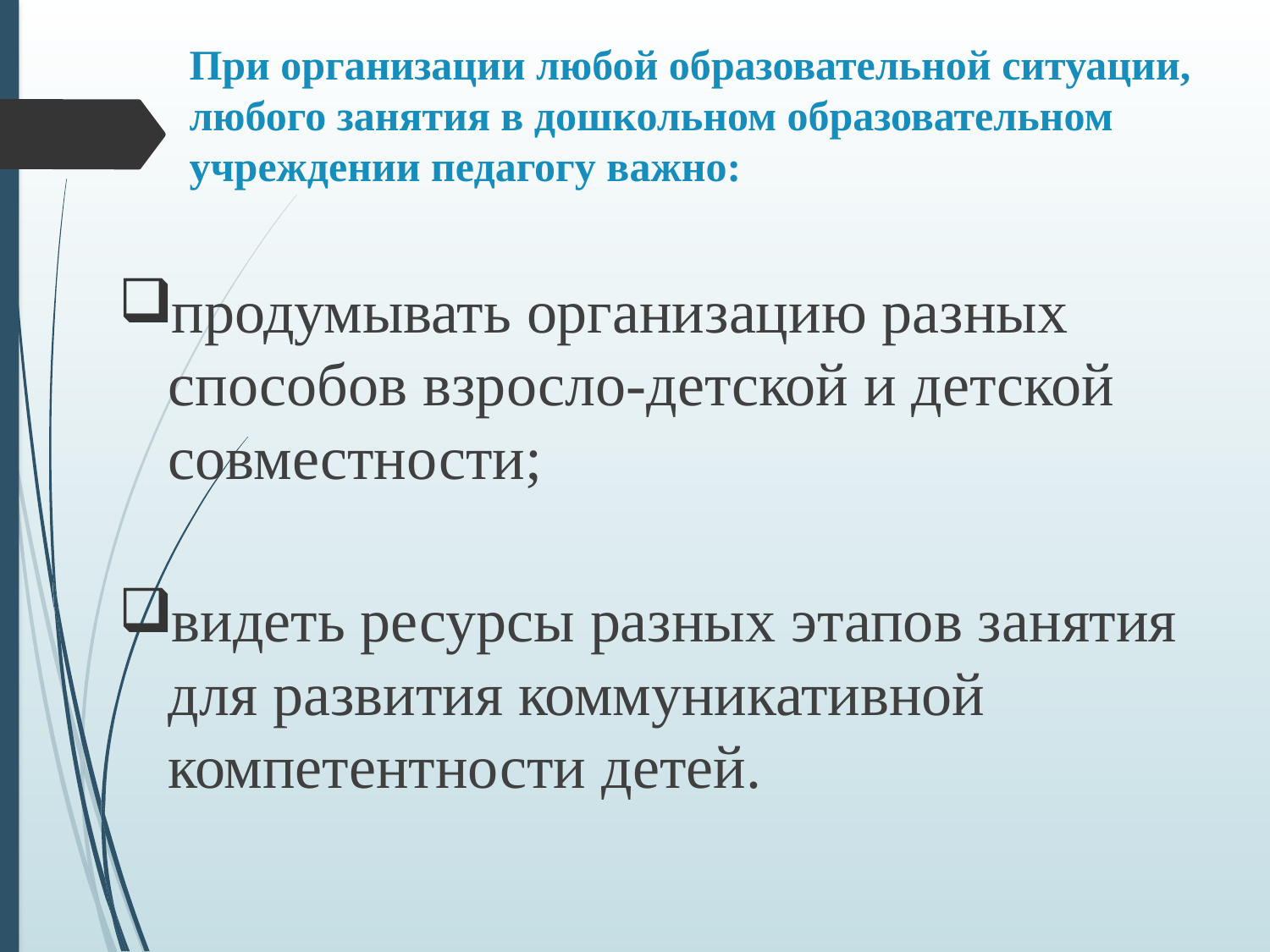

# При организации любой образовательной ситуации, любого занятия в дошкольном образовательном учреждении педагогу важно:
продумывать организацию разных способов взросло-детской и детской совместности;
видеть ресурсы разных этапов занятия для развития коммуникативной компетентности детей.